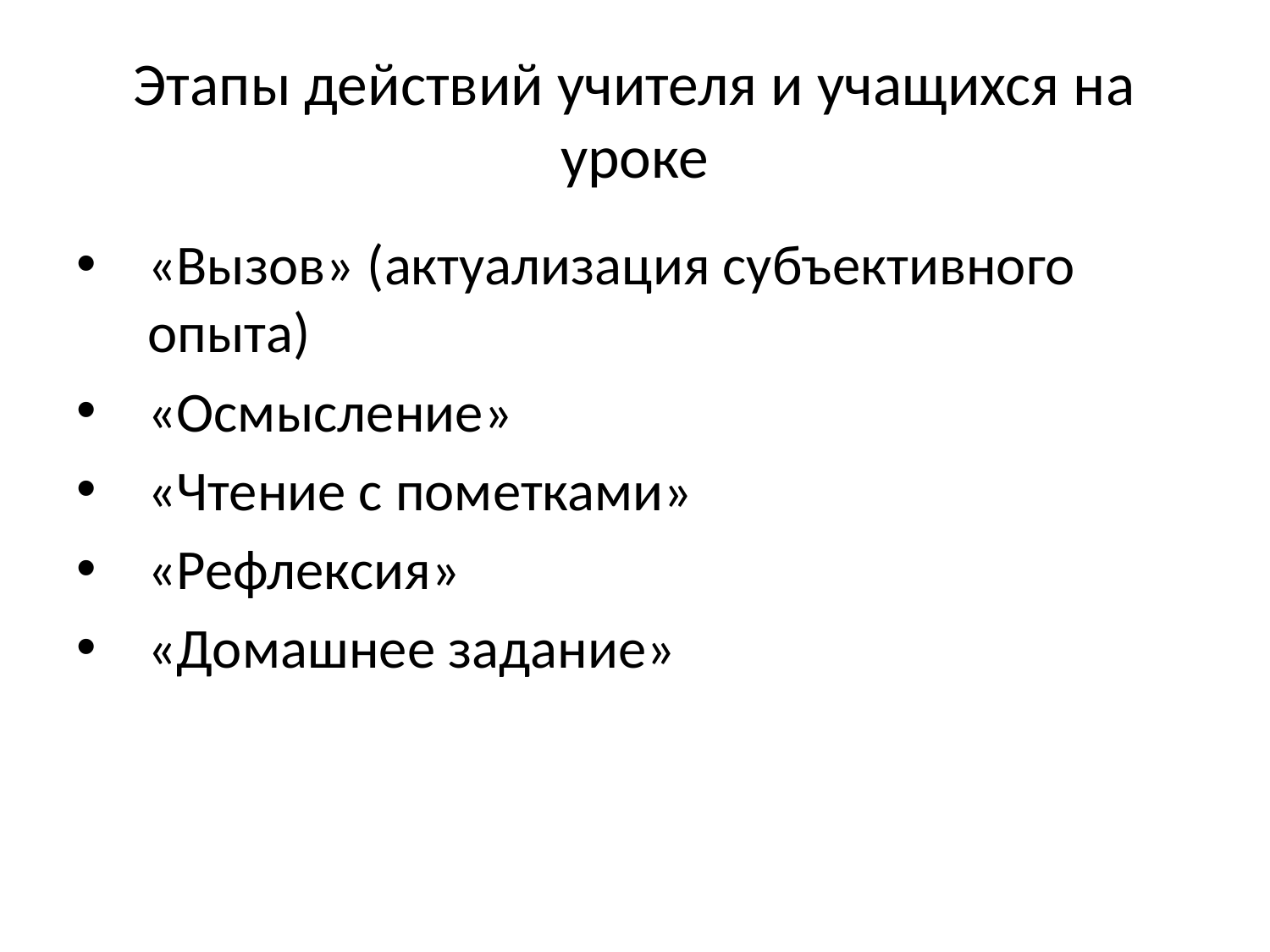

# Этапы действий учителя и учащихся на уроке
«Вызов» (актуализация субъективного опыта)
«Осмысление»
«Чтение с пометками»
«Рефлексия»
«Домашнее задание»